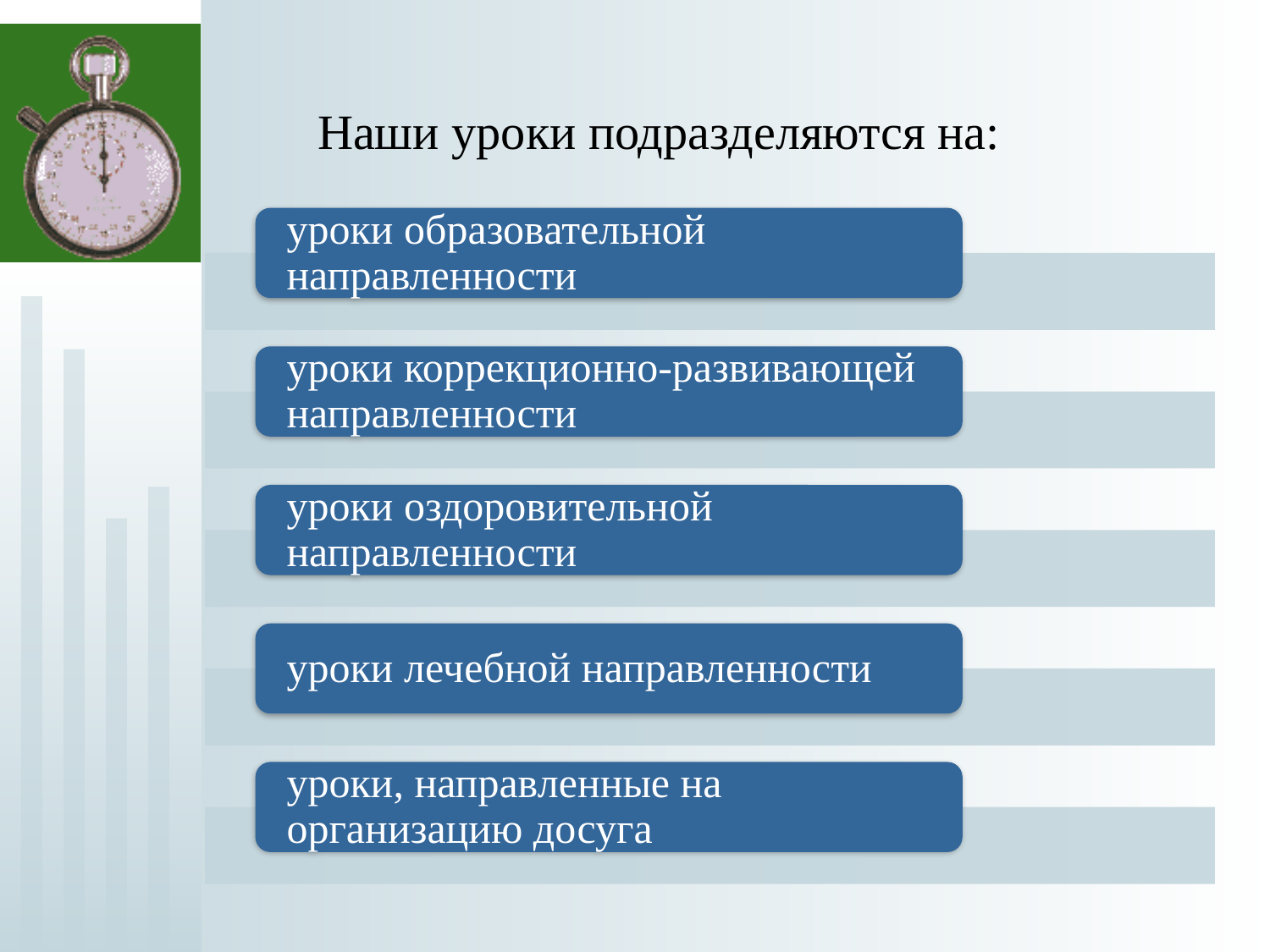

Наши уроки подразделяются на:
уроки образовательной направленности
уроки коррекционно-развивающей направленности
уроки оздоровительной направленности
уроки лечебной направленности
уроки, направленные на организацию досуга